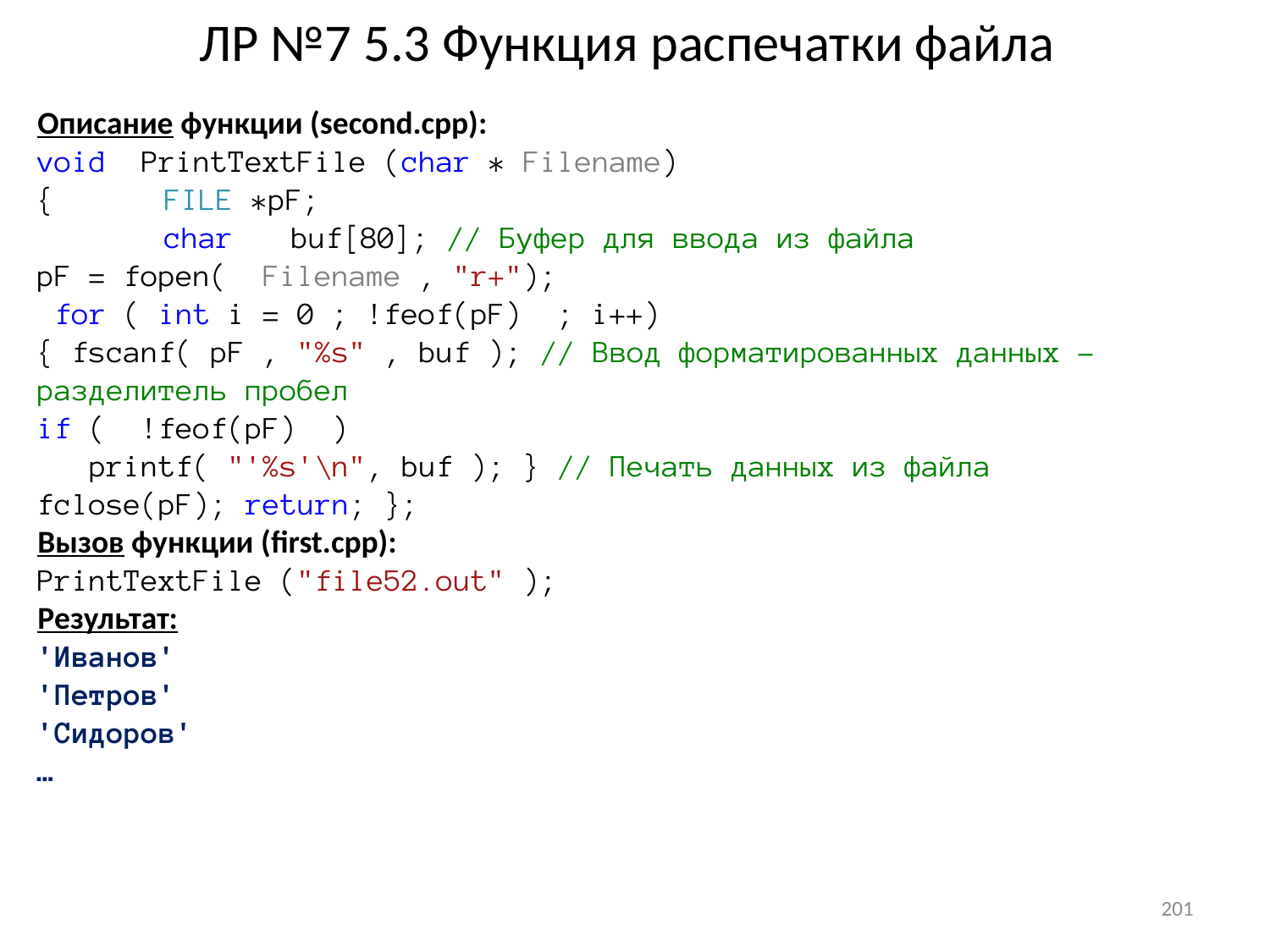

# ЛР №7 5.3 Функция распечатки файла
Описание функции (second.cpp):
void  PrintTextFile (char * Filename)
{	FILE *pF;
	char	buf[80]; // Буфер для ввода из файла
pF = fopen(  Filename , "r+");
 for ( int i = 0 ; !feof(pF)  ; i++)
{ fscanf( pF , "%s" , buf ); // Ввод форматированных данных - разделитель пробел
if (  !feof(pF)  )
   printf( "'%s'\n", buf ); } // Печать данных из файла
fclose(pF); return; };
Вызов функции (first.cpp):
PrintTextFile ("file52.out" );
Результат:
'Иванов'
'Петров'
'Сидоров'
…

201